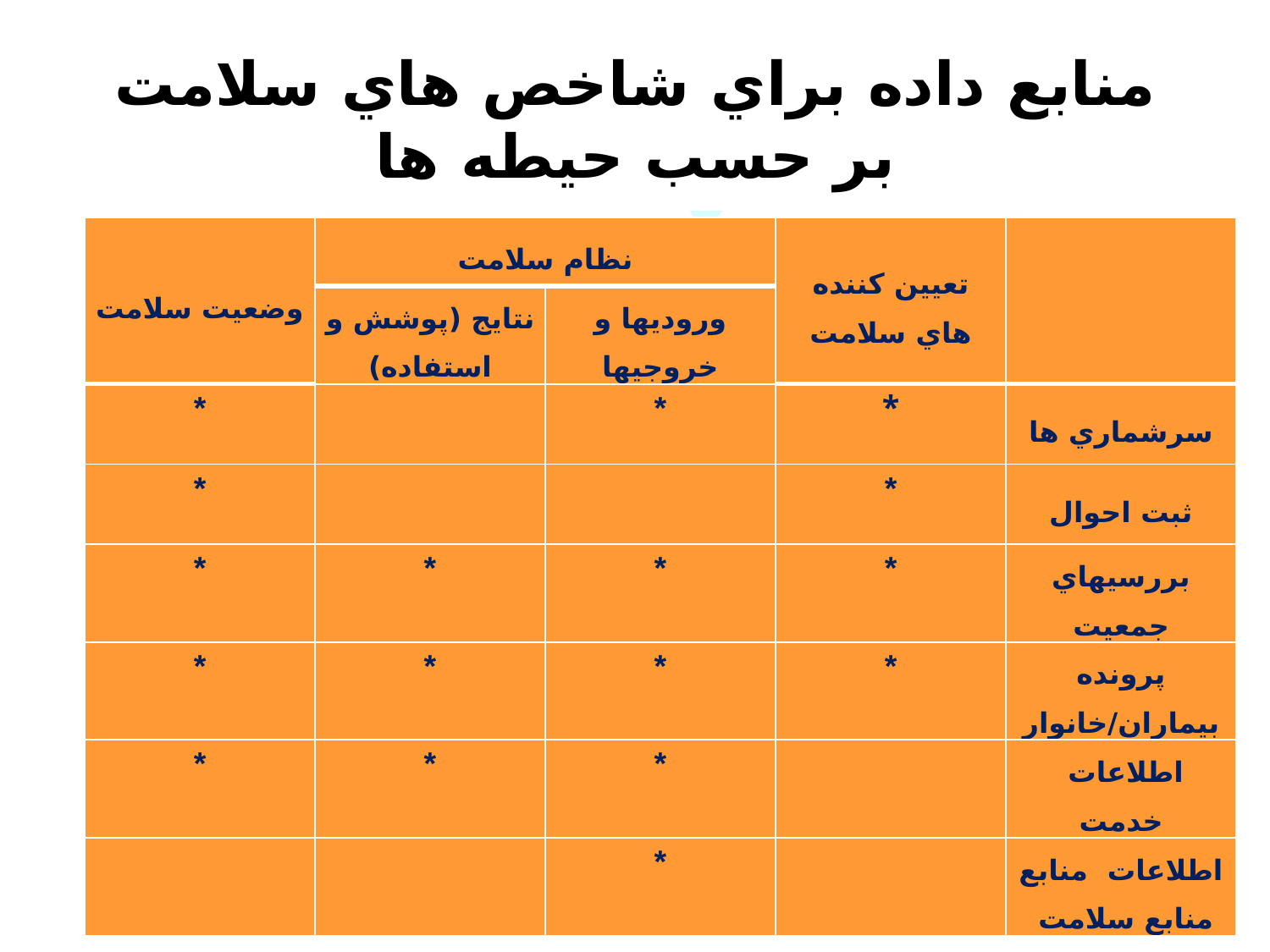

# منابع داده براي شاخص هاي سلامت بر حسب حیطه ها
| وضعيت سلامت | نظام سلامت |  | تعيين کننده هاي سلامت |  |
| --- | --- | --- | --- | --- |
|  | نتايج (پوشش و استفاده) | وروديها و خروجيها |  |  |
| \* |  | \* | \* | سرشماري ها |
| \* |  |  | \* | ثبت احوال |
| \* | \* | \* | \* | بررسيهاي جمعيت |
| \* | \* | \* | \* | پرونده بیماران/خانوار |
| \* | \* | \* |  | اطلاعات خدمت |
|  |  | \* |  | اطلاعات منابع منابع سلامت |